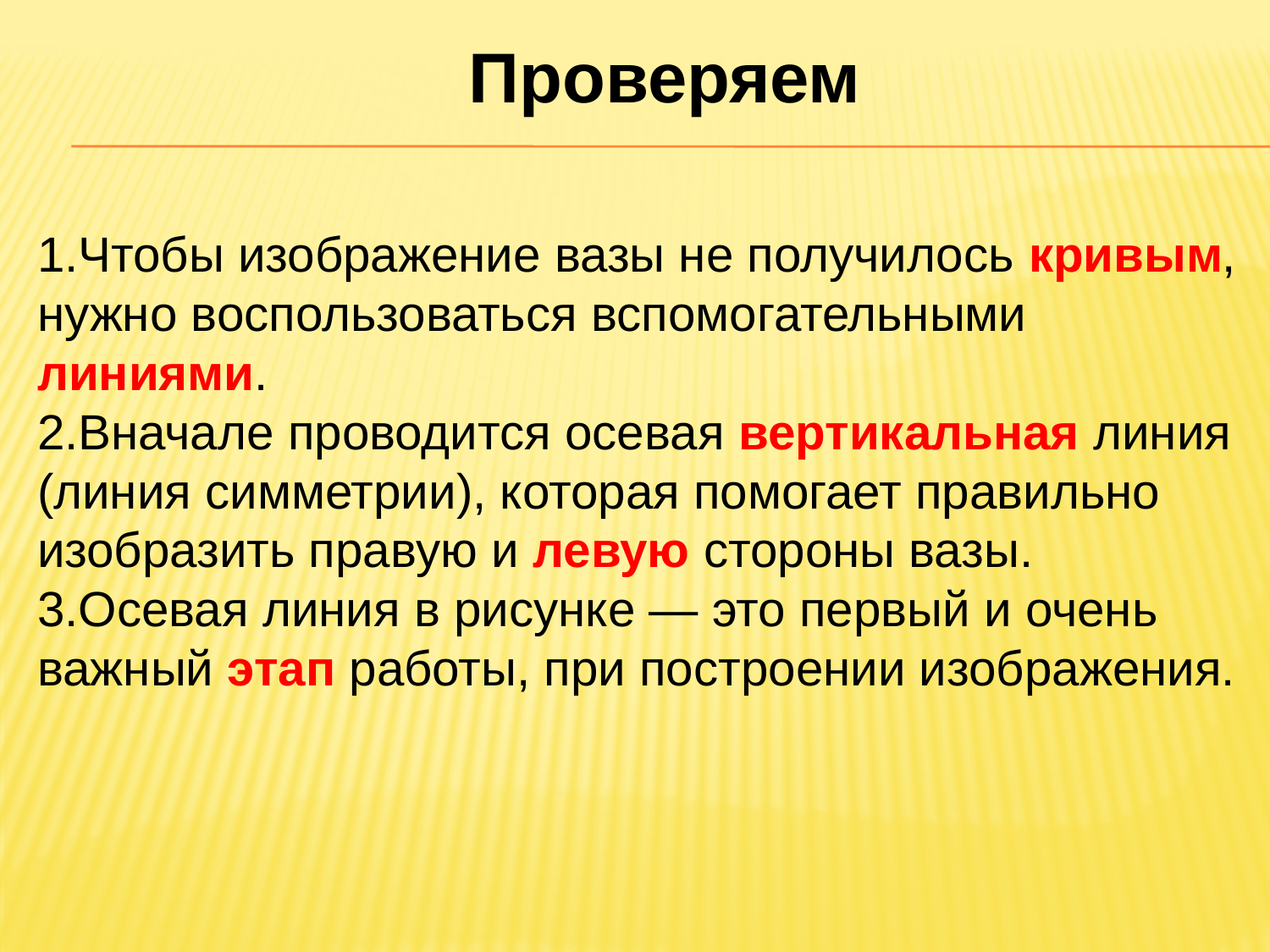

Проверяем
1.Чтобы изображение вазы не получилось кривым, нужно воспользоваться вспомогательными линиями.
2.Вначале проводится осевая вертикальная линия (линия симметрии), которая помогает правильно изобразить правую и левую стороны вазы.
3.Осевая линия в рисунке — это первый и очень важный этап работы, при построении изображения.